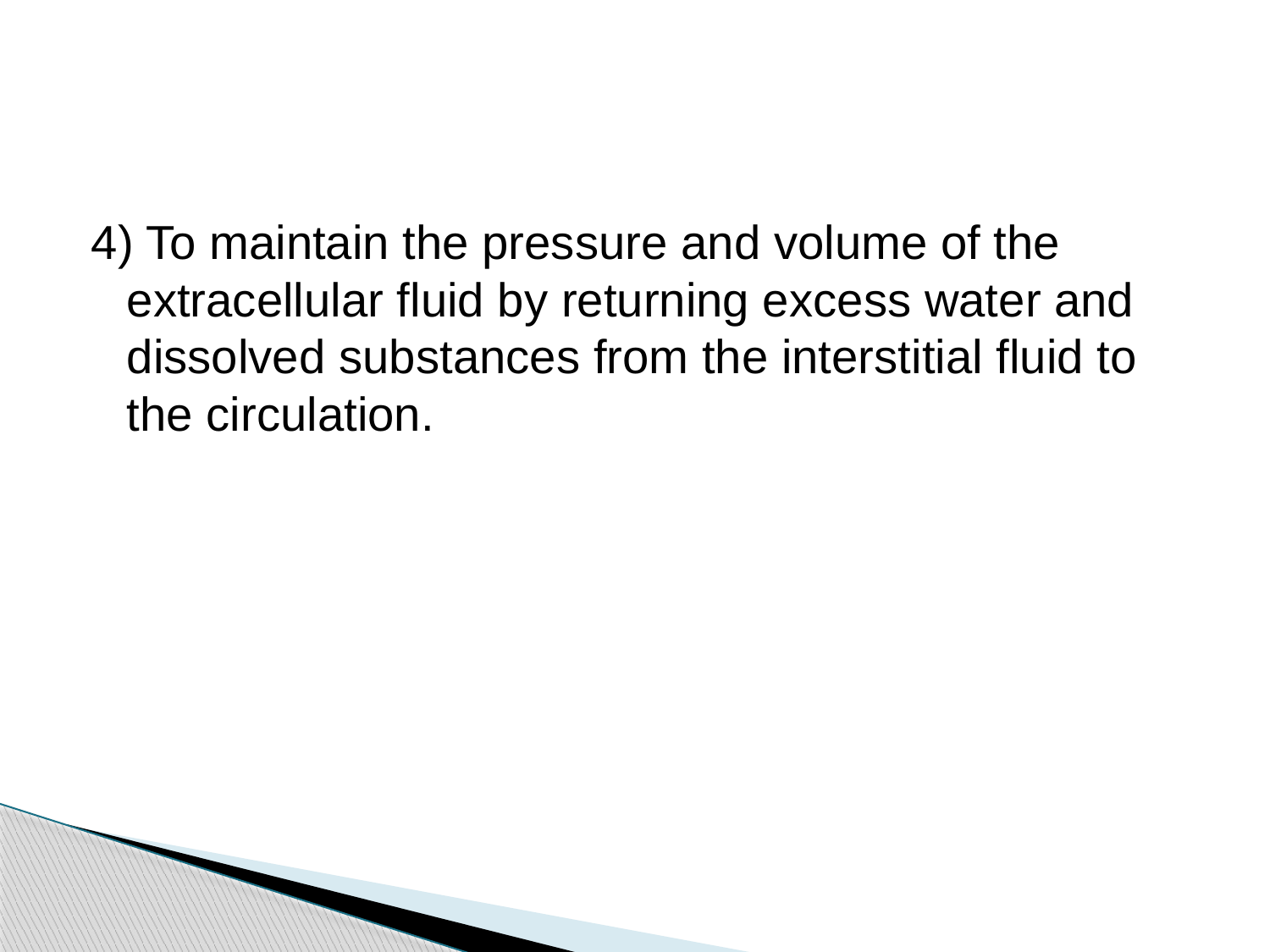

#
4) To maintain the pressure and volume of the extracellular fluid by returning excess water and dissolved substances from the interstitial fluid to the circulation.